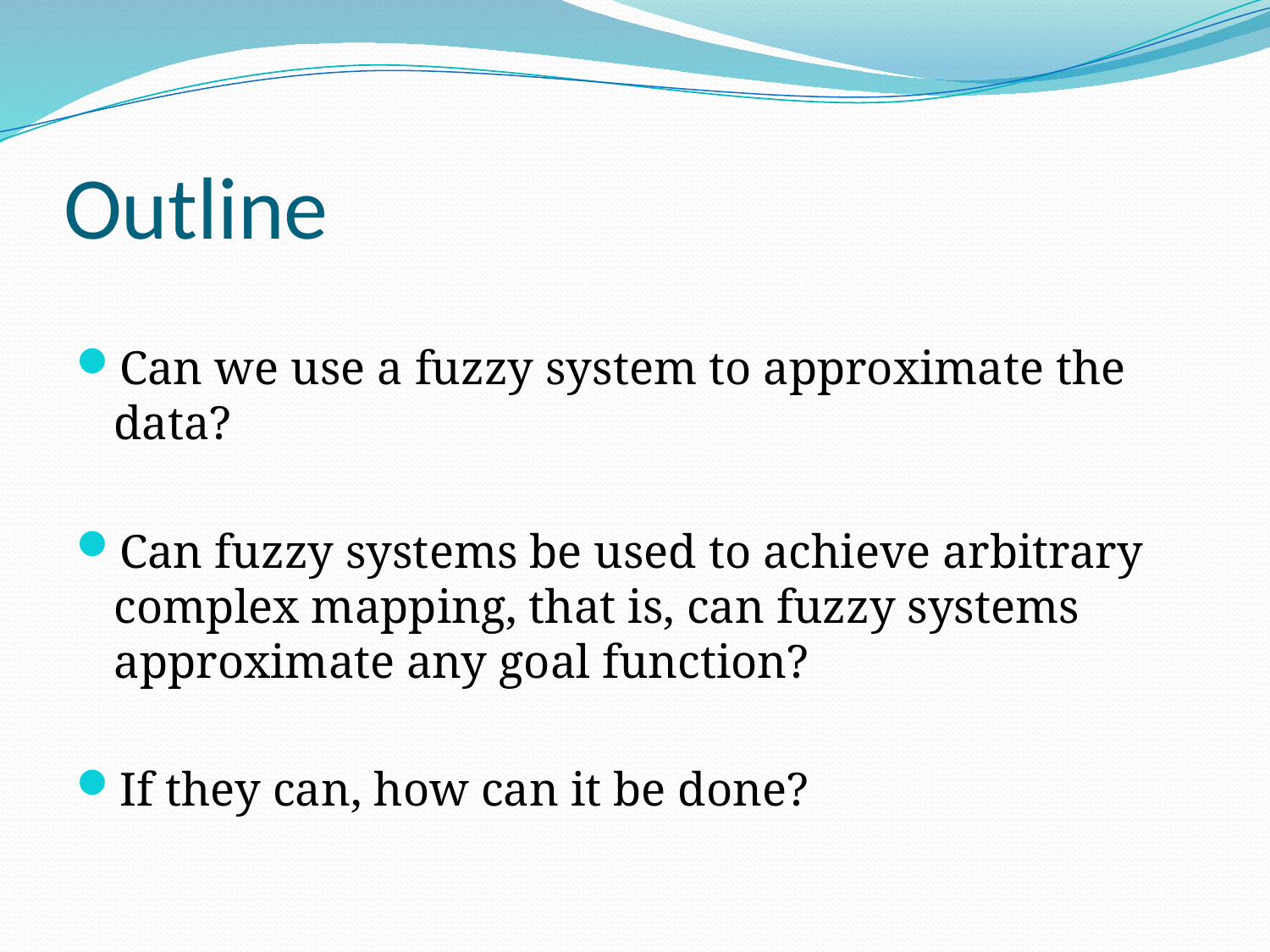

# Outline

Can we use a fuzzy system to approximate the data?

Can fuzzy systems be used to achieve arbitrary complex mapping, that is, can fuzzy systems approximate any goal function?

If they can, how can it be done?